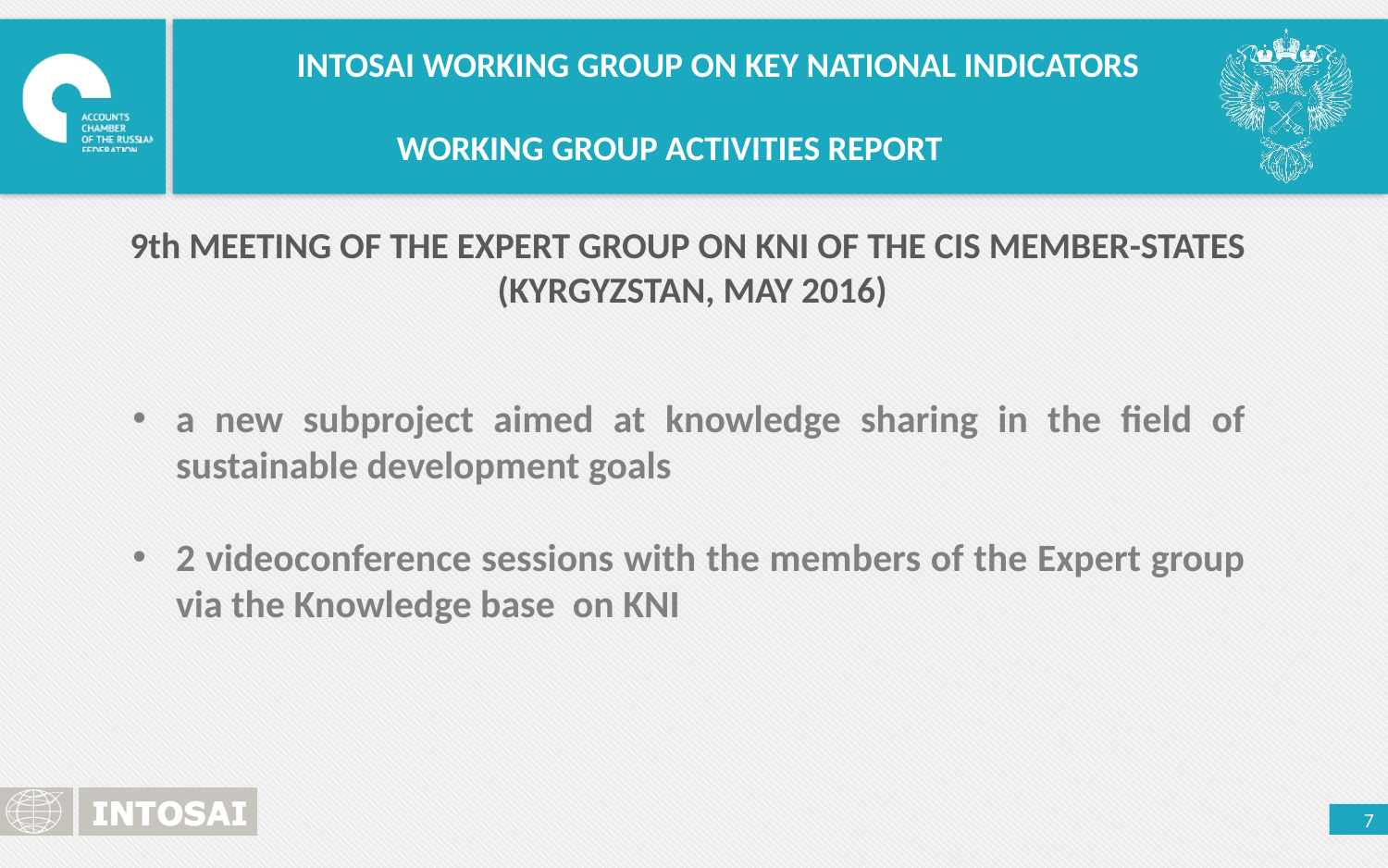

INTOSAI WORKING GROUP ON KEY NATIONAL INDICATORS
WORKING GROUP ACTIVITIES REPORT
9th MEETING OF THE EXPERT GROUP ON KNI OF THE CIS MEMBER-STATES
 (KYRGYZSTAN, MAY 2016)

a new subproject aimed at knowledge sharing in the field of sustainable development goals

2 videoconference sessions with the members of the Expert group via the Knowledge base  on KNI